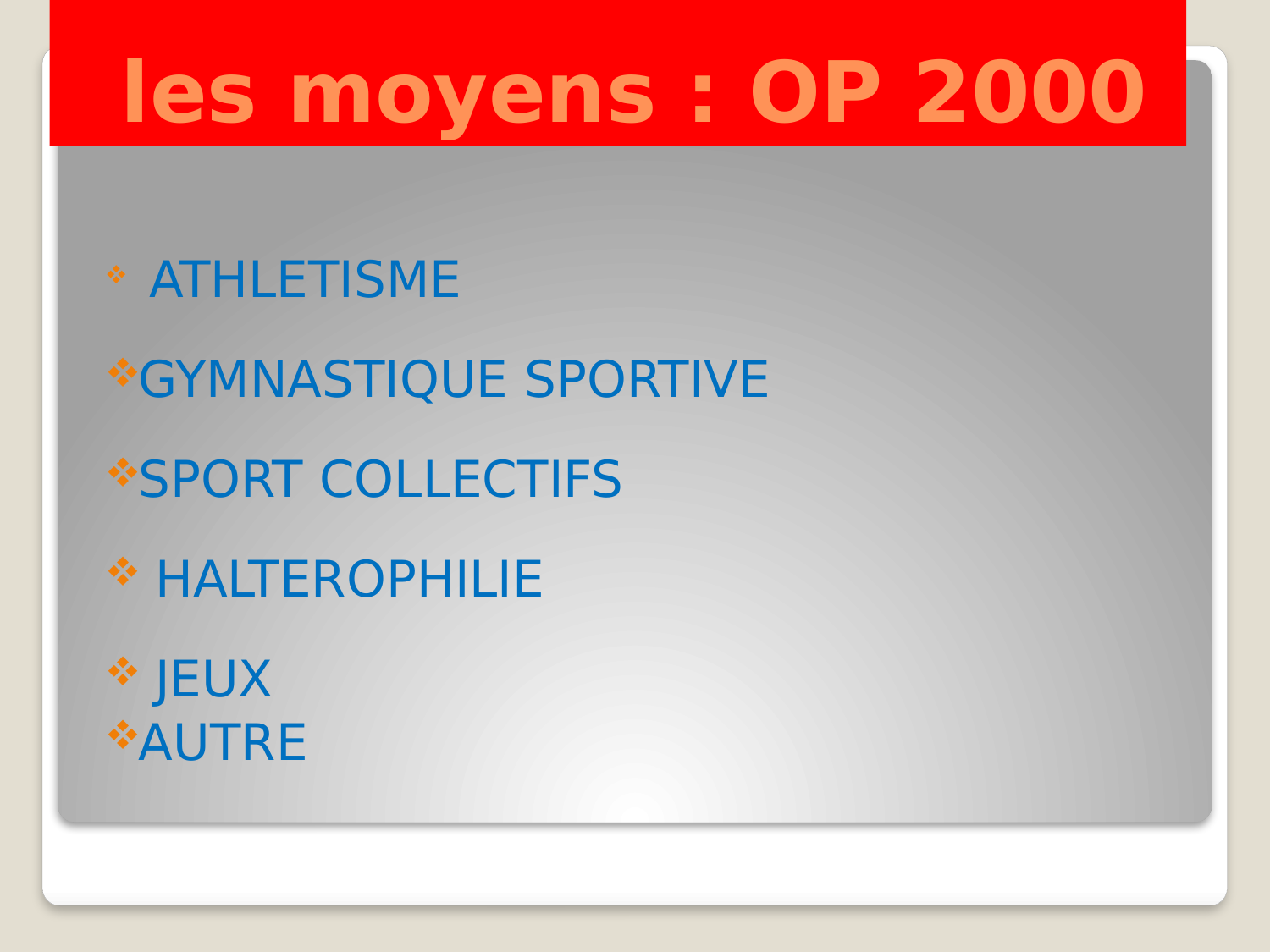

# les moyens : OP 2000
 ATHLETISME
GYMNASTIQUE SPORTIVE
SPORT COLLECTIFS
 HALTEROPHILIE
 JEUX
AUTRE